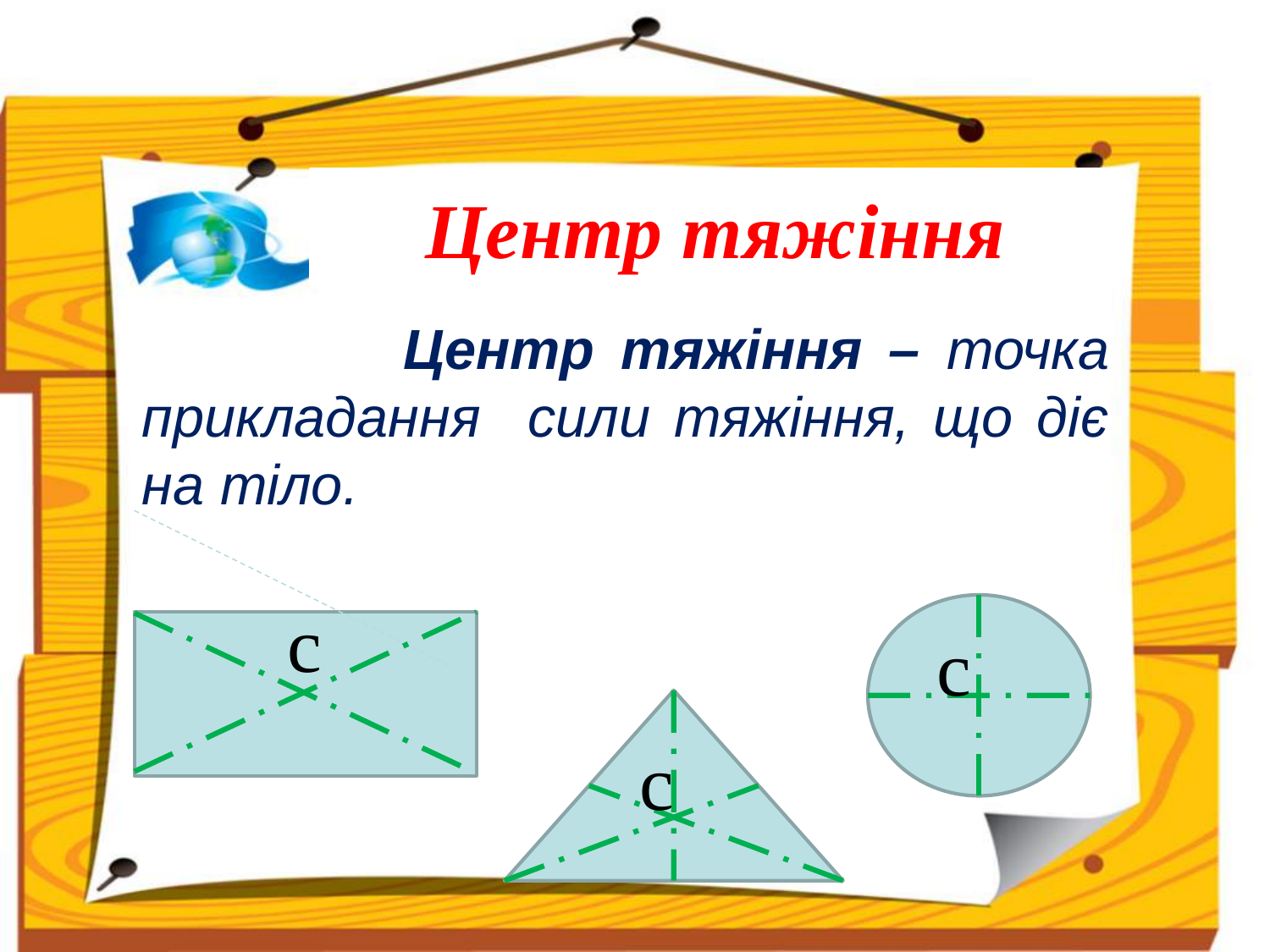

# Центр тяжіння
          Центр тяжіння – точка прикладання  сили тяжіння, що діє на тіло.

с

с

с